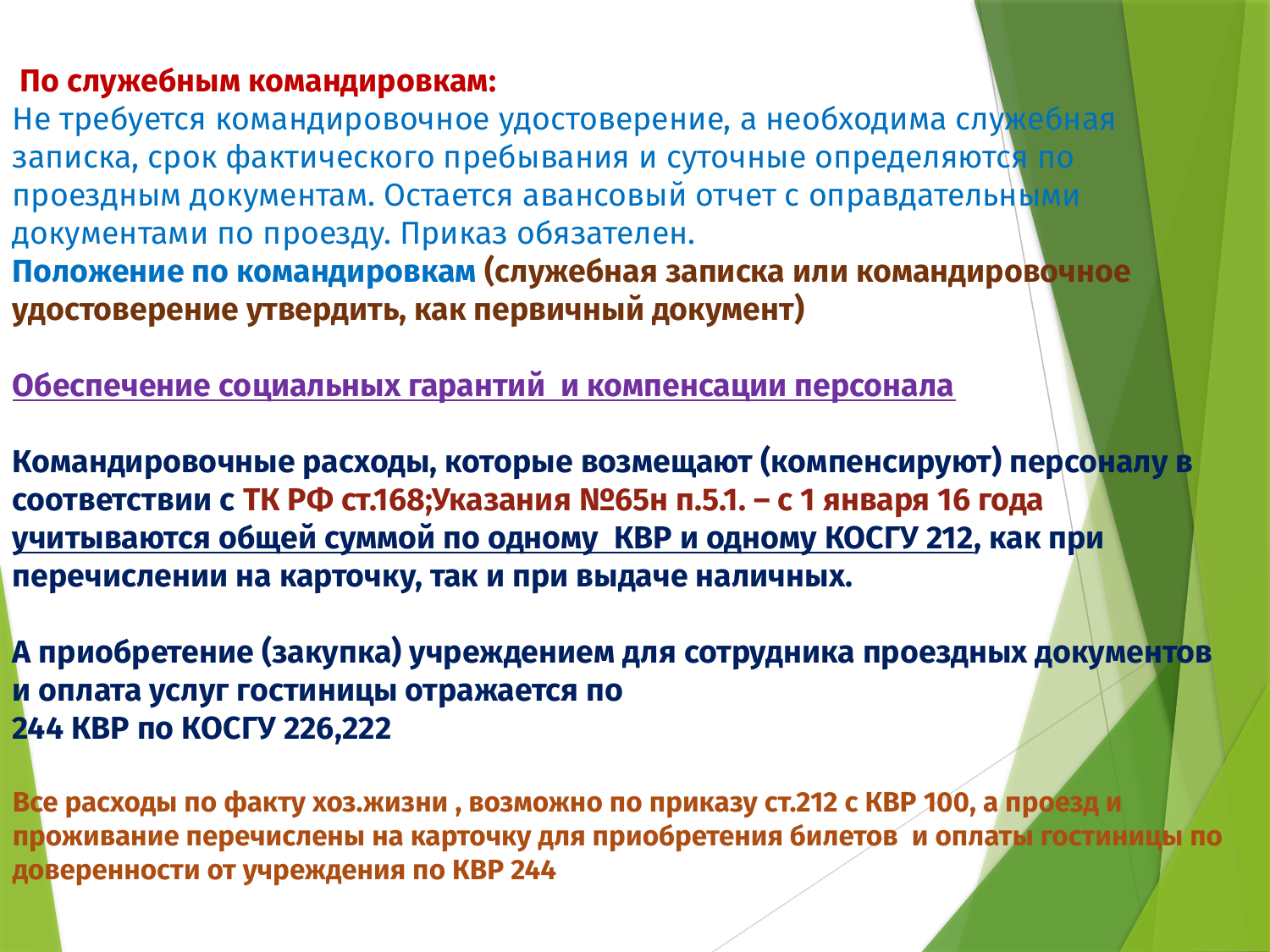

По служебным командировкам:
Не требуется командировочное удостоверение, а необходима служебная записка, срок фактического пребывания и суточные определяются по проездным документам. Остается авансовый отчет с оправдательными документами по проезду. Приказ обязателен.
Положение по командировкам (служебная записка или командировочное удостоверение утвердить, как первичный документ)

Обеспечение социальных гарантий  и компенсации персонала

Командировочные расходы, которые возмещают (компенсируют) персоналу в соответствии с ТК РФ ст.168;Указания №65н п.5.1. – с 1 января 16 года учитываются общей суммой по одному  КВР и одному КОСГУ 212, как при перечислении на карточку, так и при выдаче наличных.

А приобретение (закупка) учреждением для сотрудника проездных документов и оплата услуг гостиницы отражается по
244 КВР по КОСГУ 226,222

Все расходы по факту хоз.жизни , возможно по приказу ст.212 с КВР 100, а проезд и проживание перечислены на карточку для приобретения билетов  и оплаты гостиницы по доверенности от учреждения по КВР 244